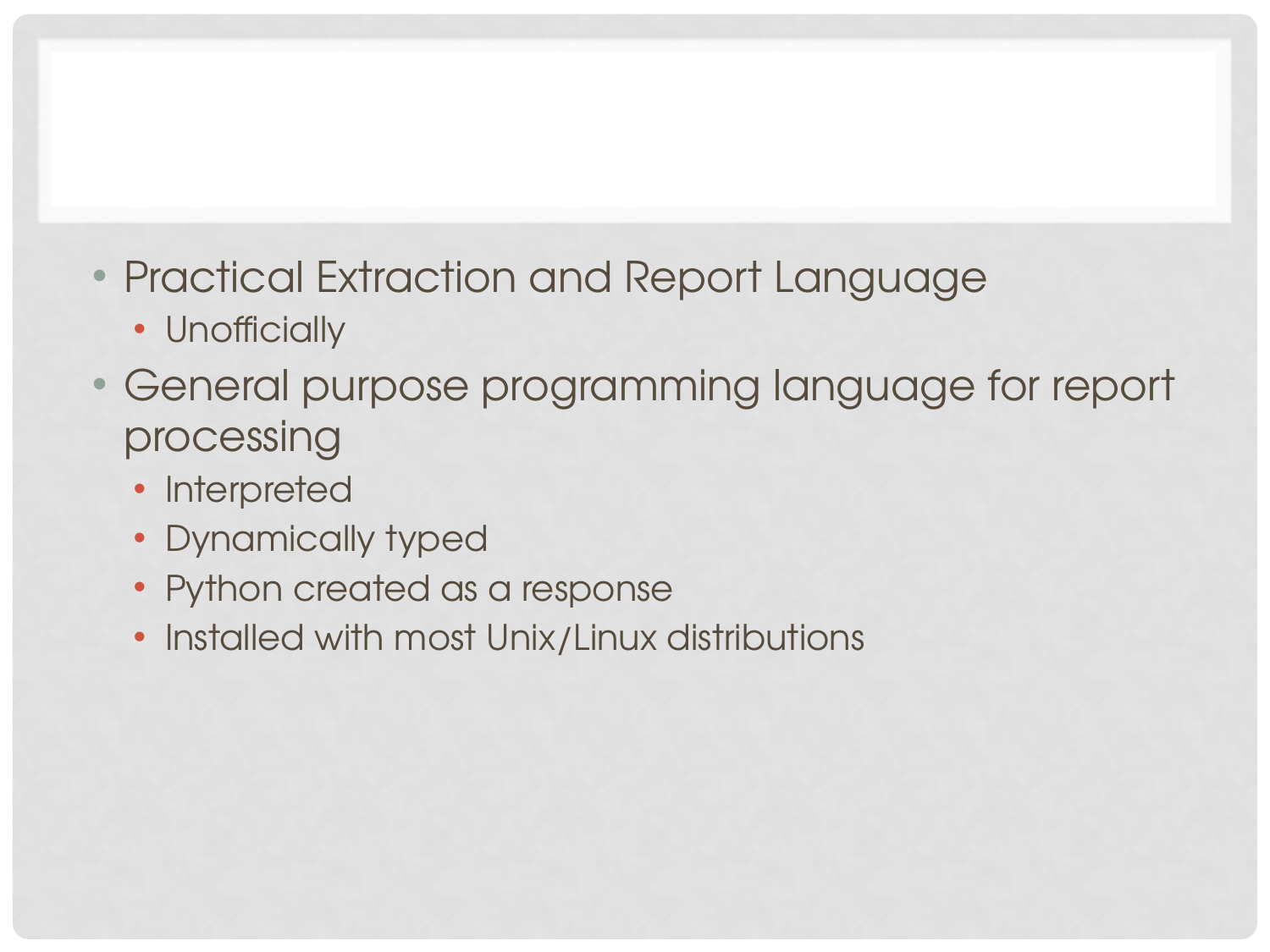

#
Practical Extraction and Report Language
Unofficially
General purpose programming language for report processing
Interpreted
Dynamically typed
Python created as a response
Installed with most Unix/Linux distributions